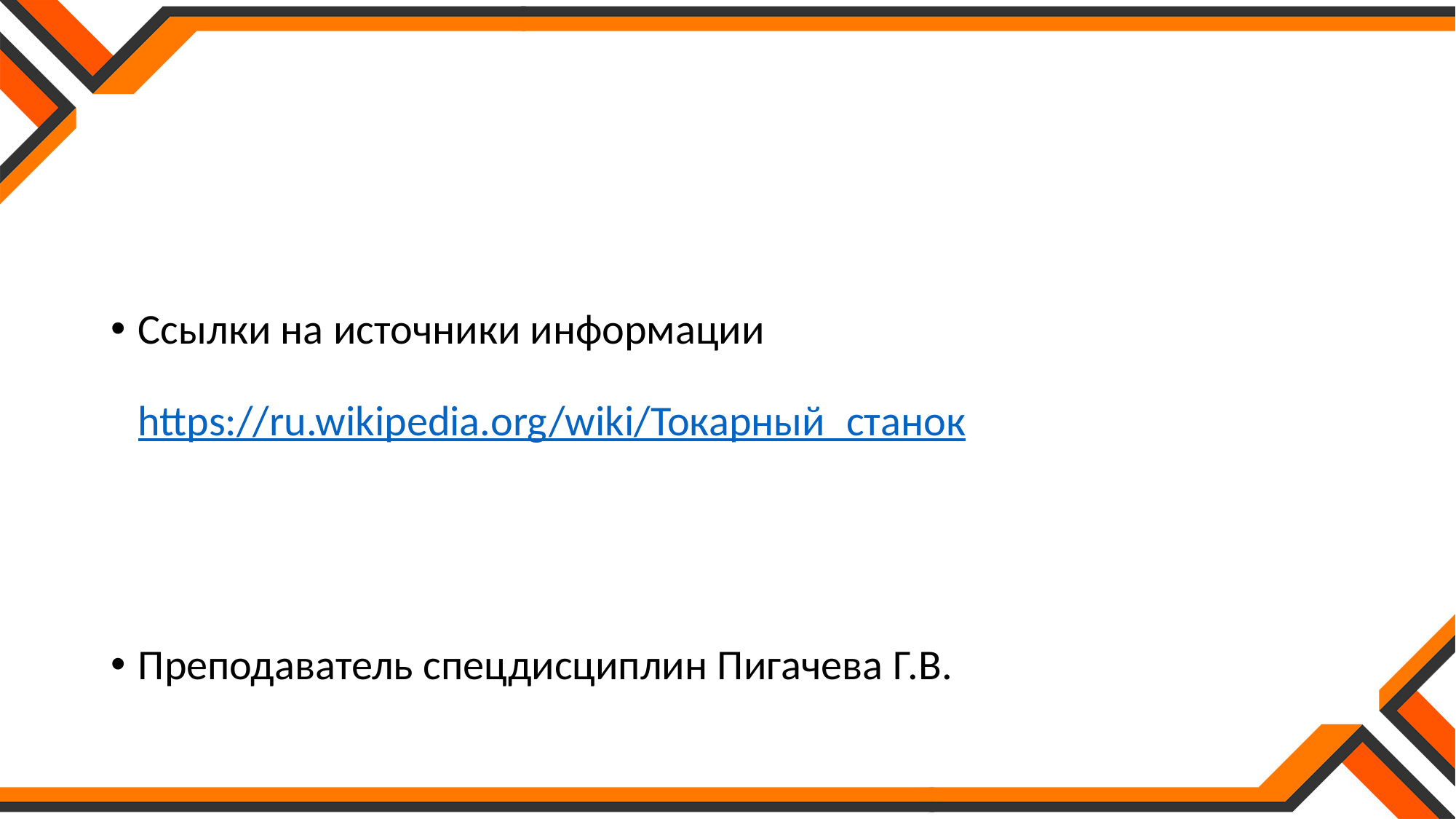

#
Ссылки на источники информации
https://ru.wikipedia.org/wiki/Токарный_станок

Преподаватель спецдисциплин Пигачева Г.В.